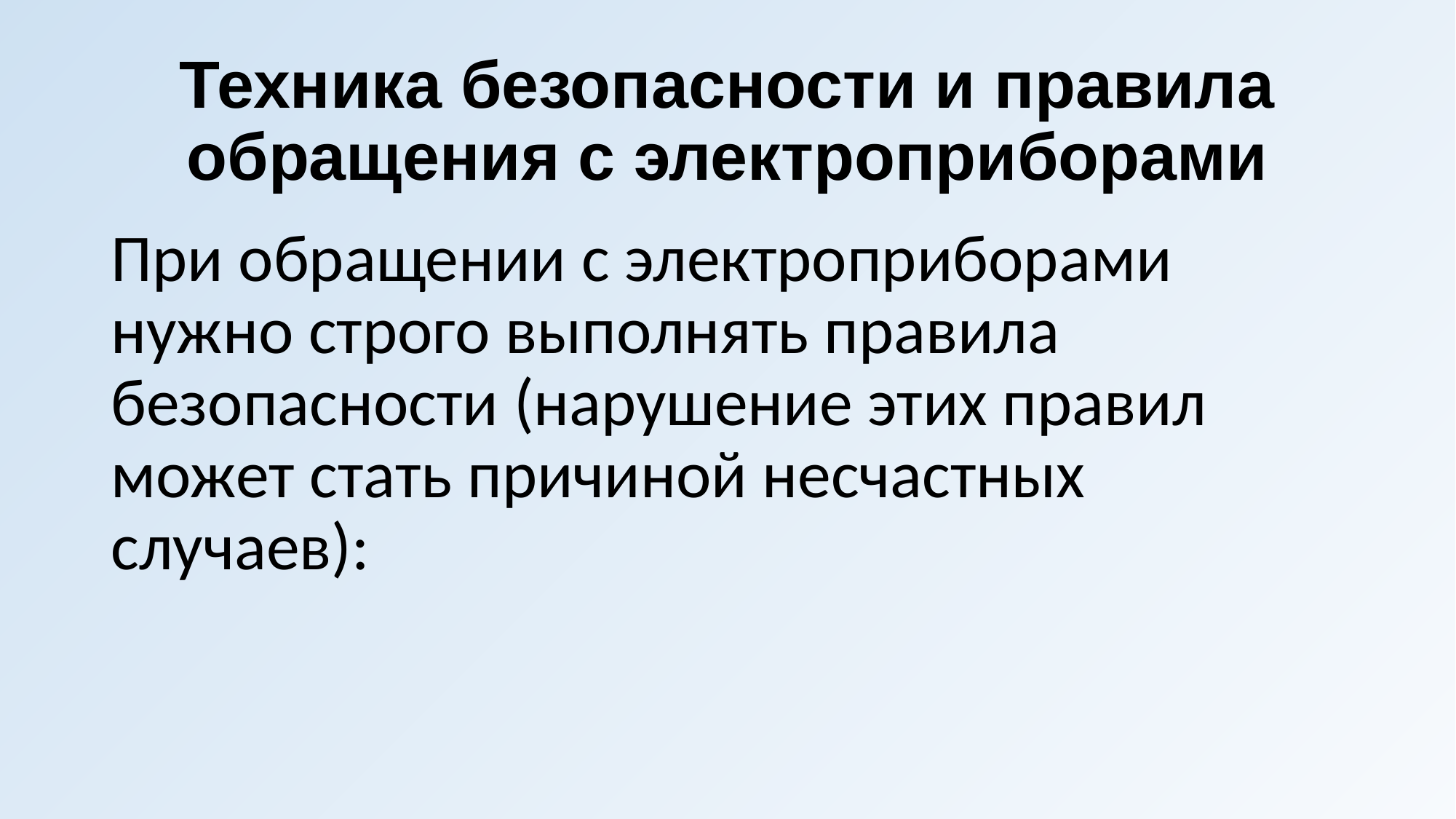

# Техника безопасности и правила обращения с электроприборами
При обращении с электроприборами нужно строго выполнять правила безопасности (нарушение этих правил может стать причиной несчастных случаев):